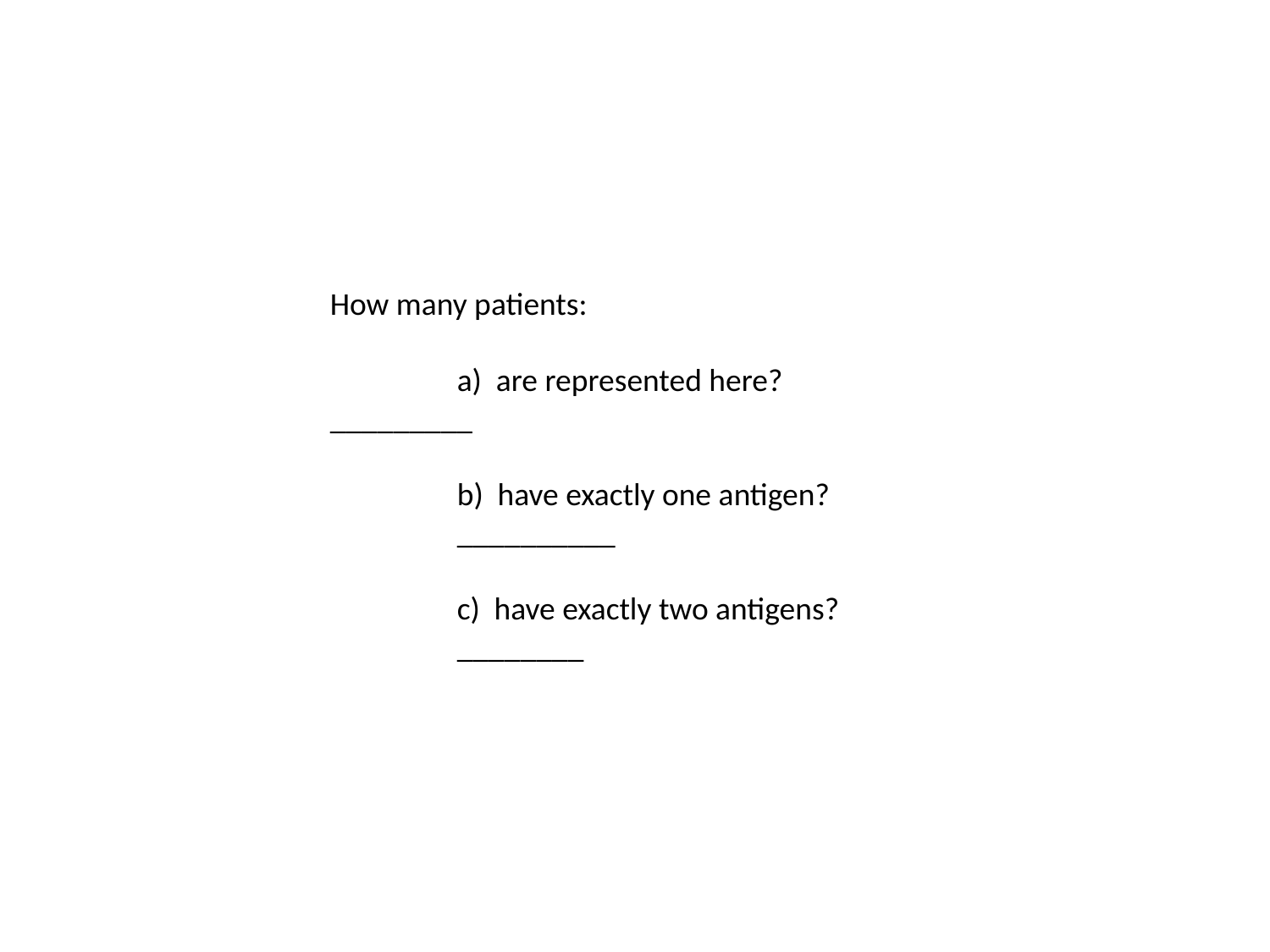

How many patients:

	a)  are represented here?	_________

	b)  have exactly one antigen?		__________

	c)  have exactly two antigens?	________